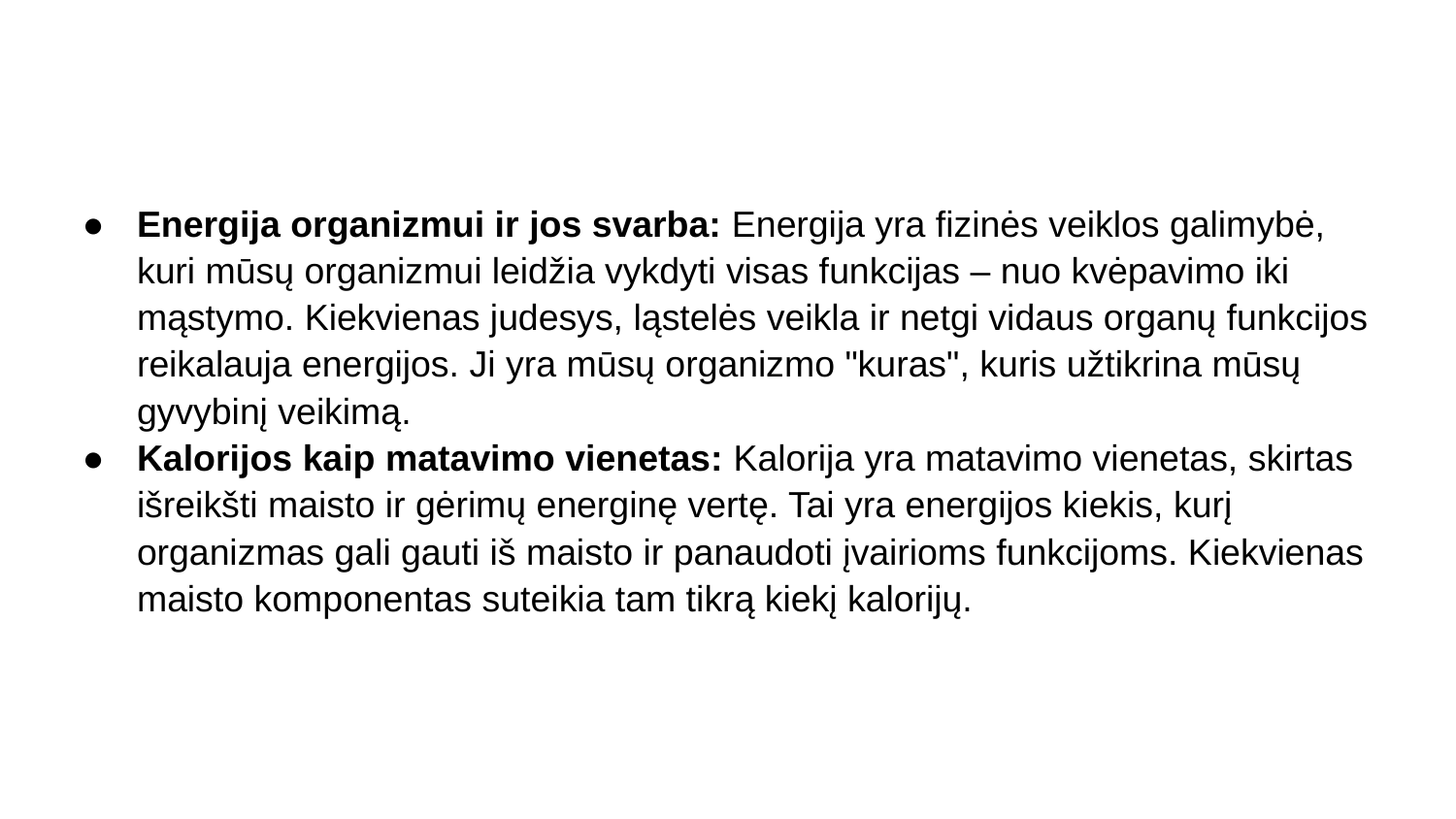

Energija organizmui ir jos svarba: Energija yra fizinės veiklos galimybė, kuri mūsų organizmui leidžia vykdyti visas funkcijas – nuo kvėpavimo iki mąstymo. Kiekvienas judesys, ląstelės veikla ir netgi vidaus organų funkcijos reikalauja energijos. Ji yra mūsų organizmo "kuras", kuris užtikrina mūsų gyvybinį veikimą.
Kalorijos kaip matavimo vienetas: Kalorija yra matavimo vienetas, skirtas išreikšti maisto ir gėrimų energinę vertę. Tai yra energijos kiekis, kurį organizmas gali gauti iš maisto ir panaudoti įvairioms funkcijoms. Kiekvienas maisto komponentas suteikia tam tikrą kiekį kalorijų.